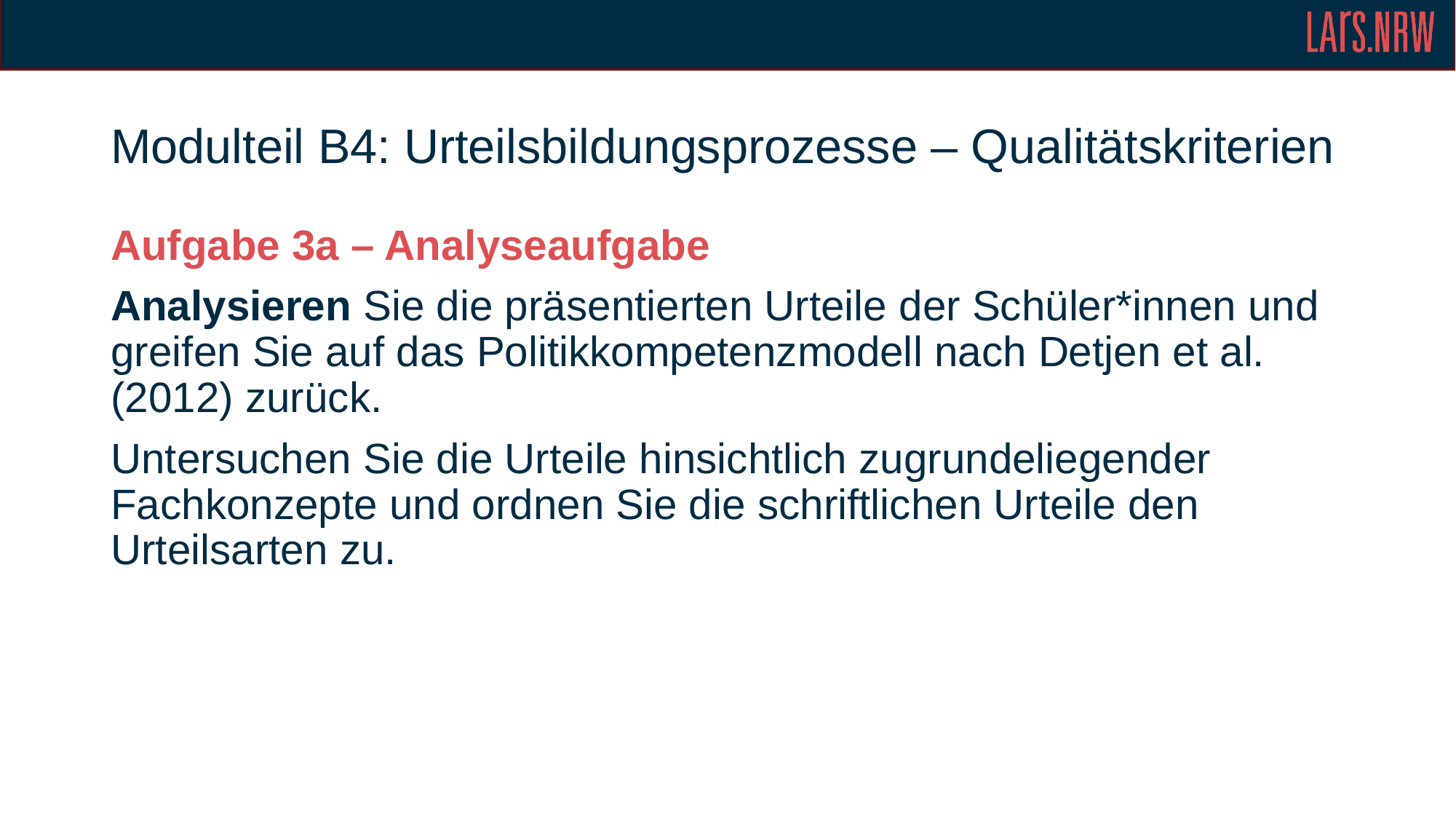

# Modulteil B4: Urteilsbildungsprozesse – Qualitätskriterien
Aufgabe 3a – Analyseaufgabe
Analysieren Sie die präsentierten Urteile der Schüler*innen und greifen Sie auf das Politikkompetenzmodell nach Detjen et al. (2012) zurück.
Untersuchen Sie die Urteile hinsichtlich zugrundeliegender Fachkonzepte und ordnen Sie die schriftlichen Urteile den Urteilsarten zu.